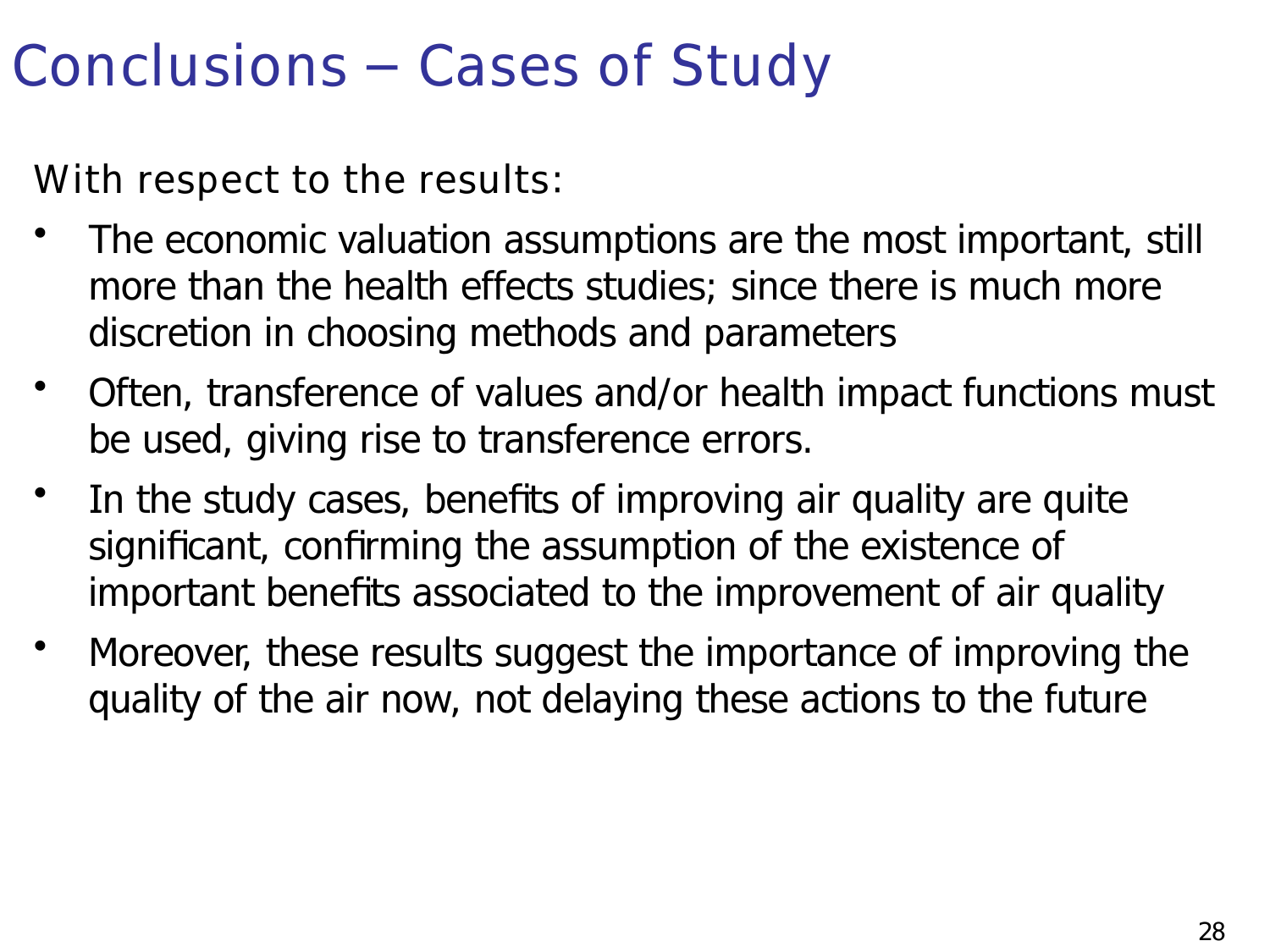

# Conclusions – Cases of Study
With respect to the results:
The economic valuation assumptions are the most important, still more than the health effects studies; since there is much more discretion in choosing methods and parameters
Often, transference of values and/or health impact functions must be used, giving rise to transference errors.
In the study cases, benefits of improving air quality are quite significant, confirming the assumption of the existence of important benefits associated to the improvement of air quality
Moreover, these results suggest the importance of improving the quality of the air now, not delaying these actions to the future
28